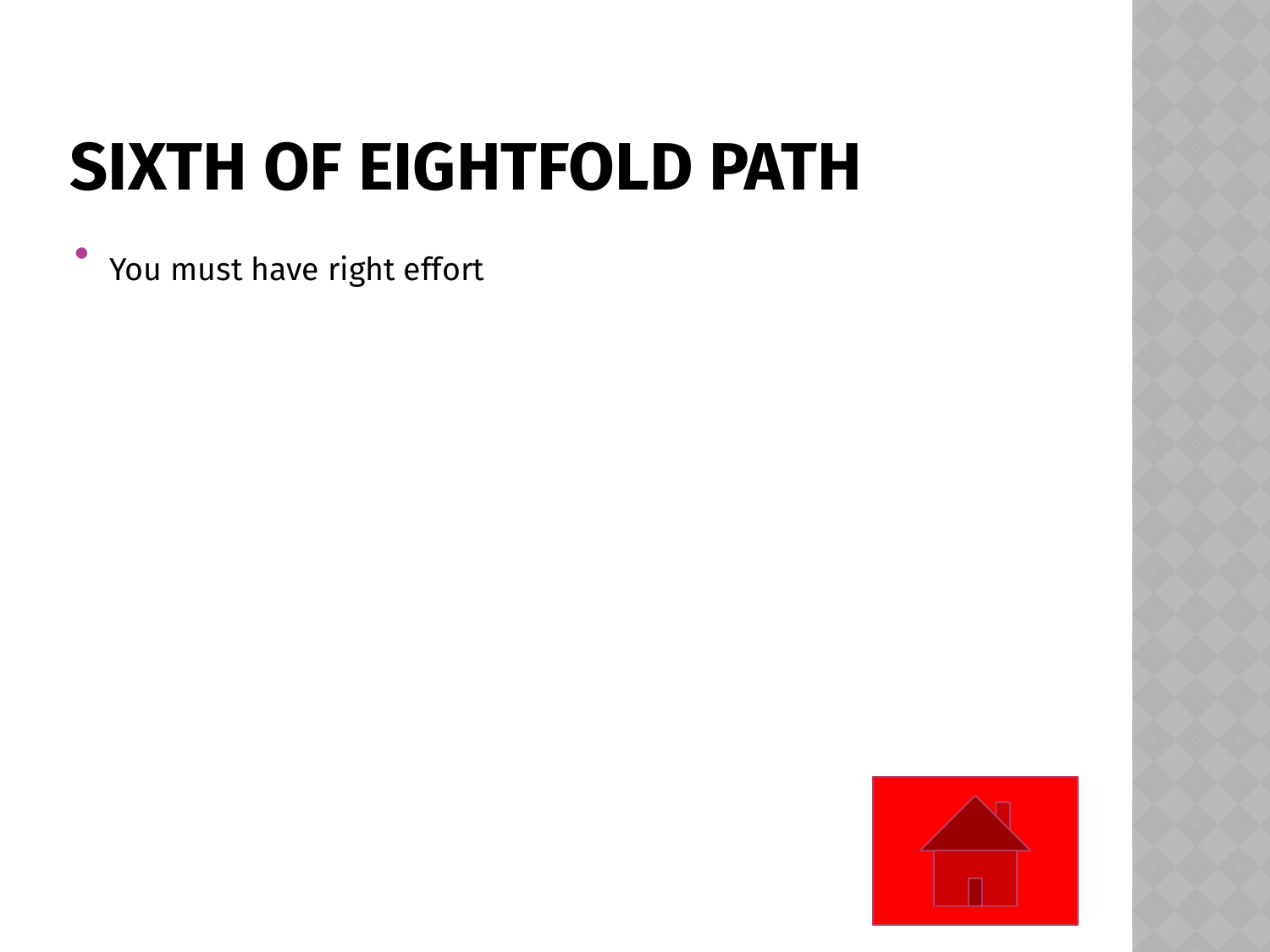

# Sixth of eightfold path

    You must have right effort